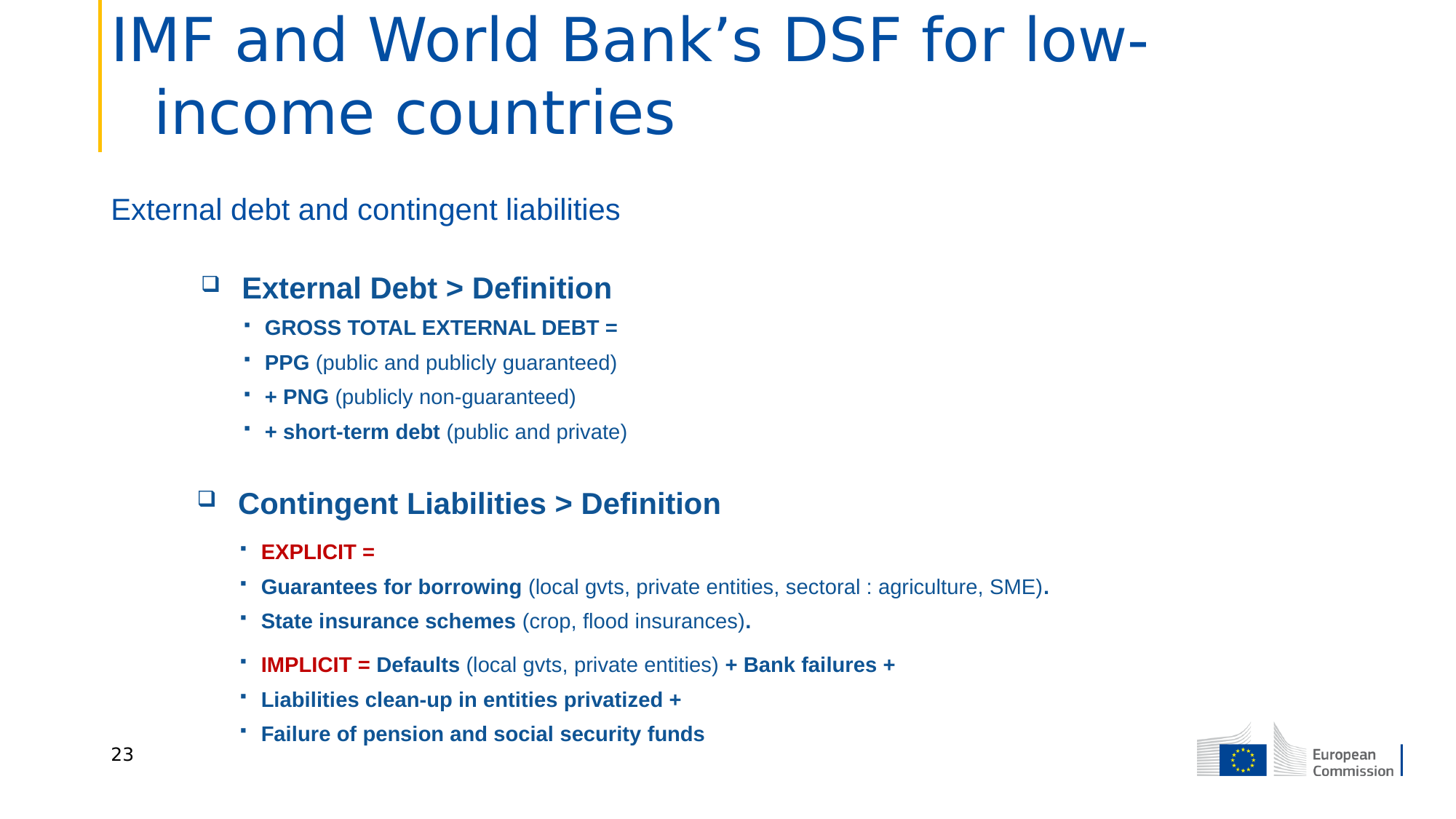

IMF and World Bank’s DSF for low-income countries
# External debt and contingent liabilities
External Debt > Definition
Gross TOTAL external debt =
PPG (public and publicly guaranteed)
+ PNG (publicly non-guaranteed)
+ short-term debt (public and private)
Contingent Liabilities > Definition
Explicit =
Guarantees for borrowing (local gvts, private entities, sectoral : agriculture, SME).
State insurance schemes (crop, flood insurances).
Implicit = Defaults (local gvts, private entities) + Bank failures +
Liabilities clean-up in entities privatized +
Failure of pension and social security funds
23